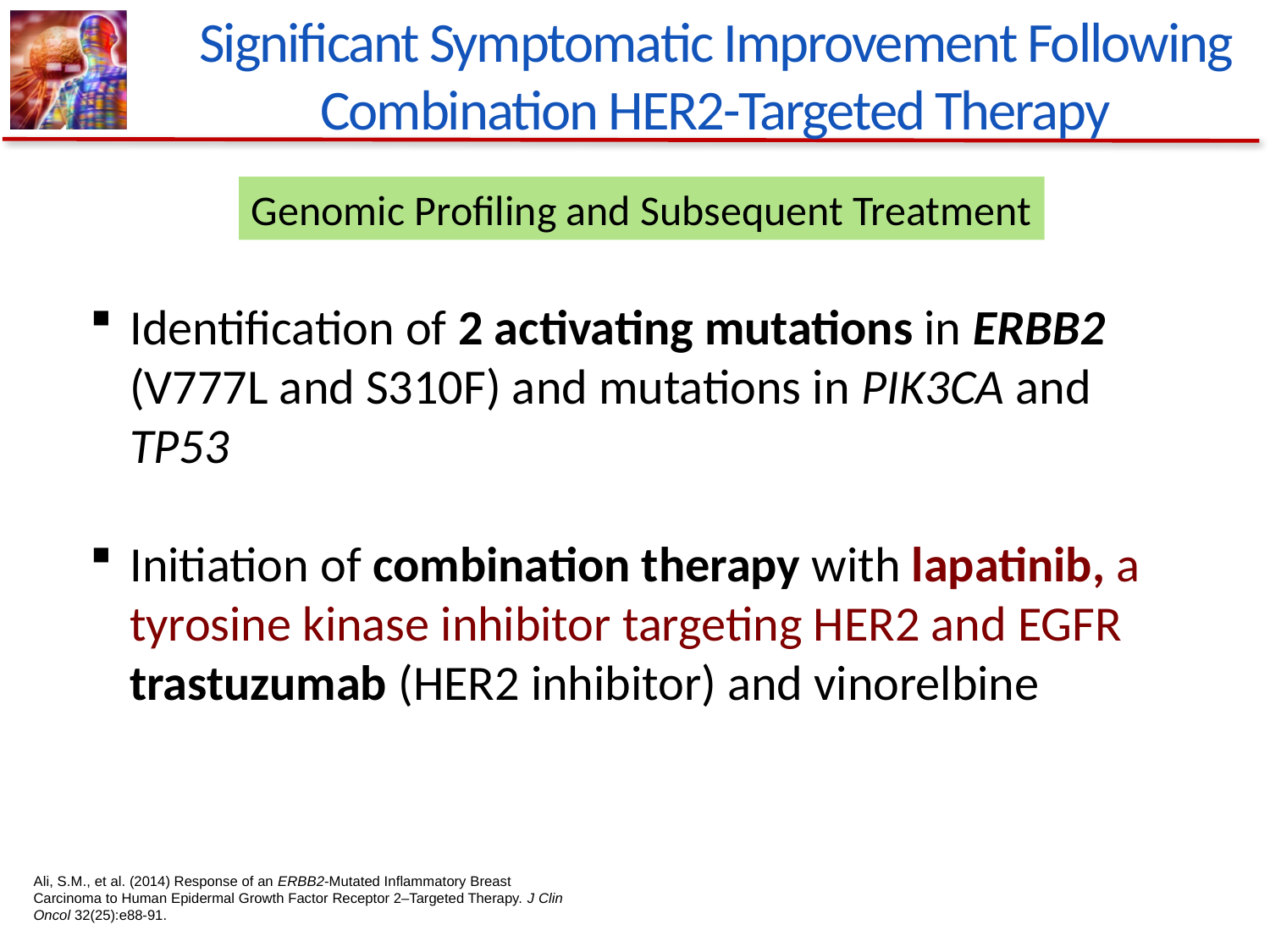

# Significant Symptomatic Improvement Following Combination HER2-Targeted Therapy
Genomic Profiling and Subsequent Treatment
Identification of 2 activating mutations in ERBB2 (V777L and S310F) and mutations in PIK3CA and TP53

Initiation of combination therapy with lapatinib, a tyrosine kinase inhibitor targeting HER2 and EGFR, trastuzumab (HER2 inhibitor) and vinorelbine

Ali, S.M., et al. (2014) Response of an ERBB2-Mutated Inflammatory Breast Carcinoma to Human Epidermal Growth Factor Receptor 2–Targeted Therapy. J Clin Oncol 32(25):e88-91.